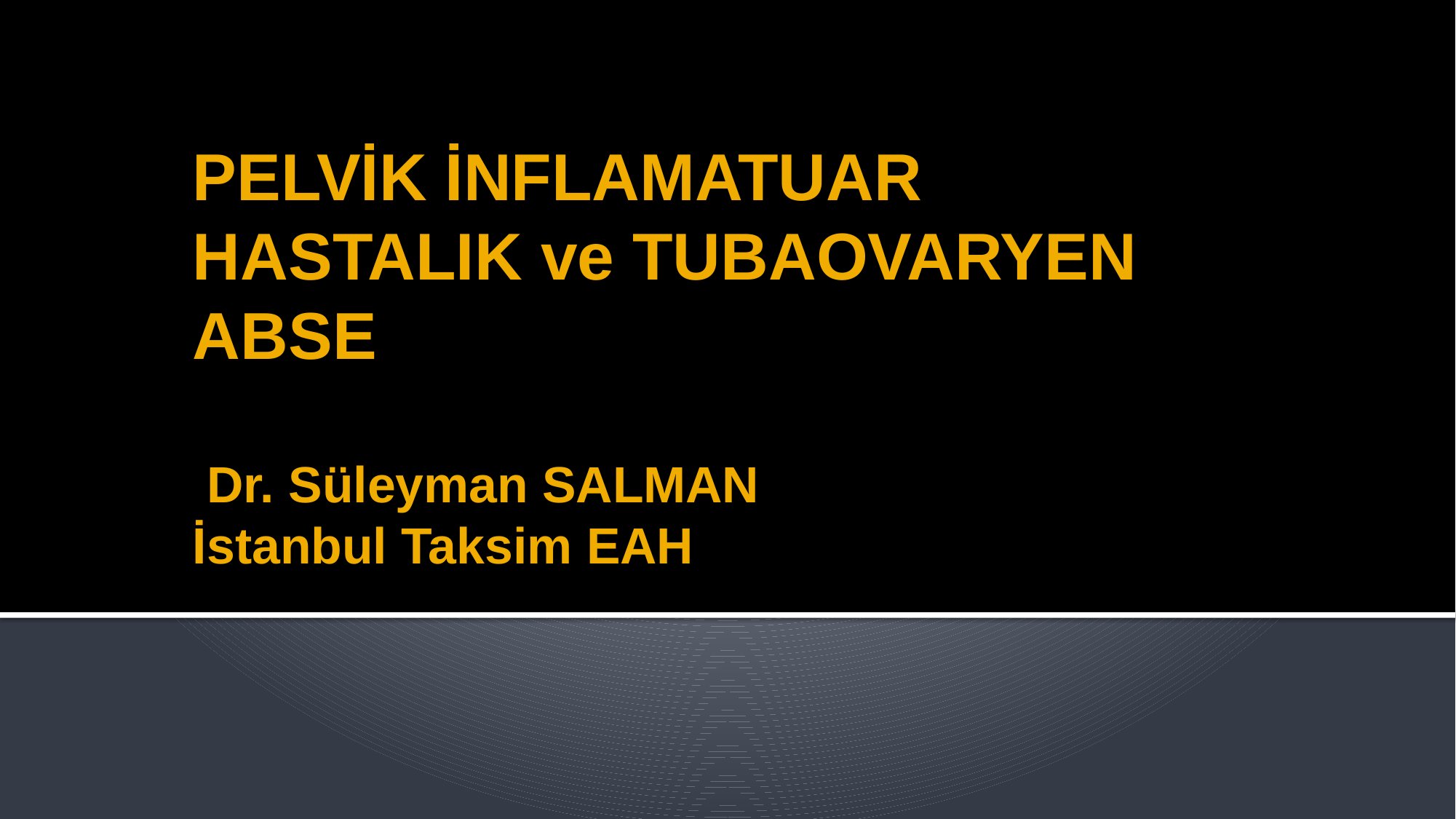

# PELVİK İNFLAMATUAR HASTALIK ve TUBAOVARYEN ABSE Dr. Süleyman SALMAN İstanbul Taksim EAH